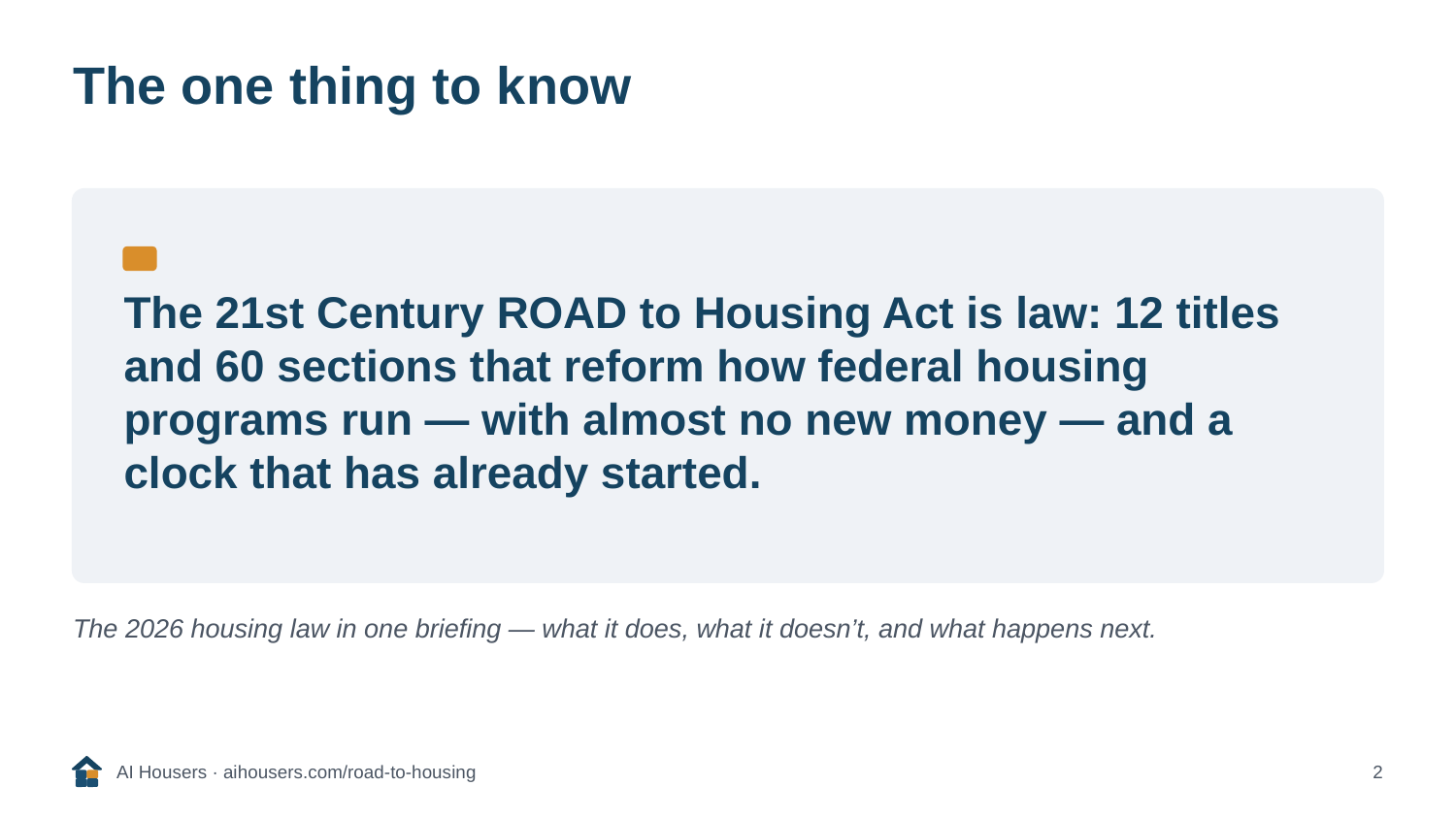

The one thing to know

The 21st Century ROAD to Housing Act is law: 12 titles and 60 sections that reform how federal housing programs run — with almost no new money — and a clock that has already started.
The 2026 housing law in one briefing — what it does, what it doesn’t, and what happens next.
AI Housers · aihousers.com/road-to-housing
2